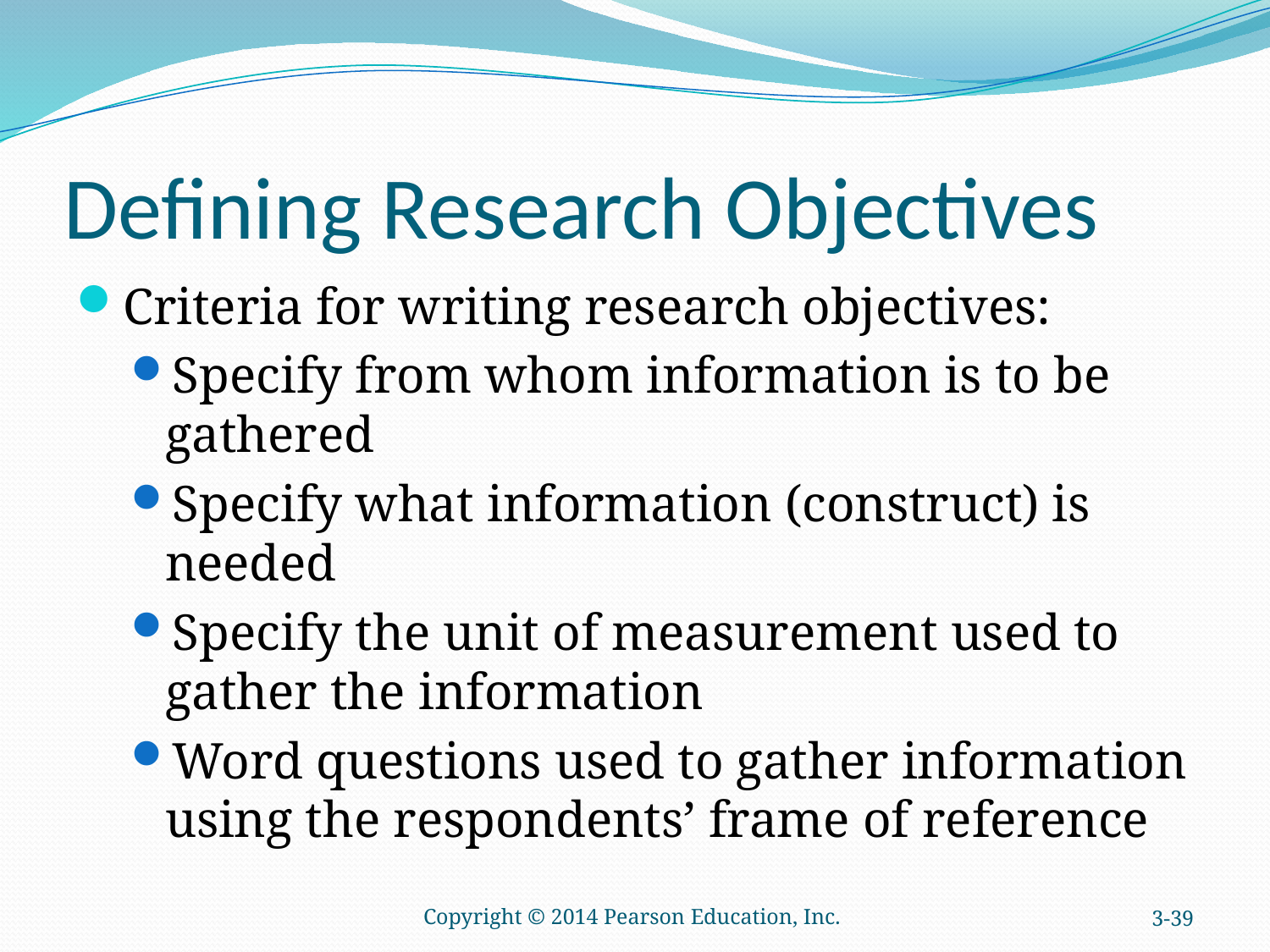

# Defining Research Objectives
Criteria for writing research objectives:
Specify from whom information is to be gathered
Specify what information (construct) is needed
Specify the unit of measurement used to gather the information
Word questions used to gather information using the respondents’ frame of reference